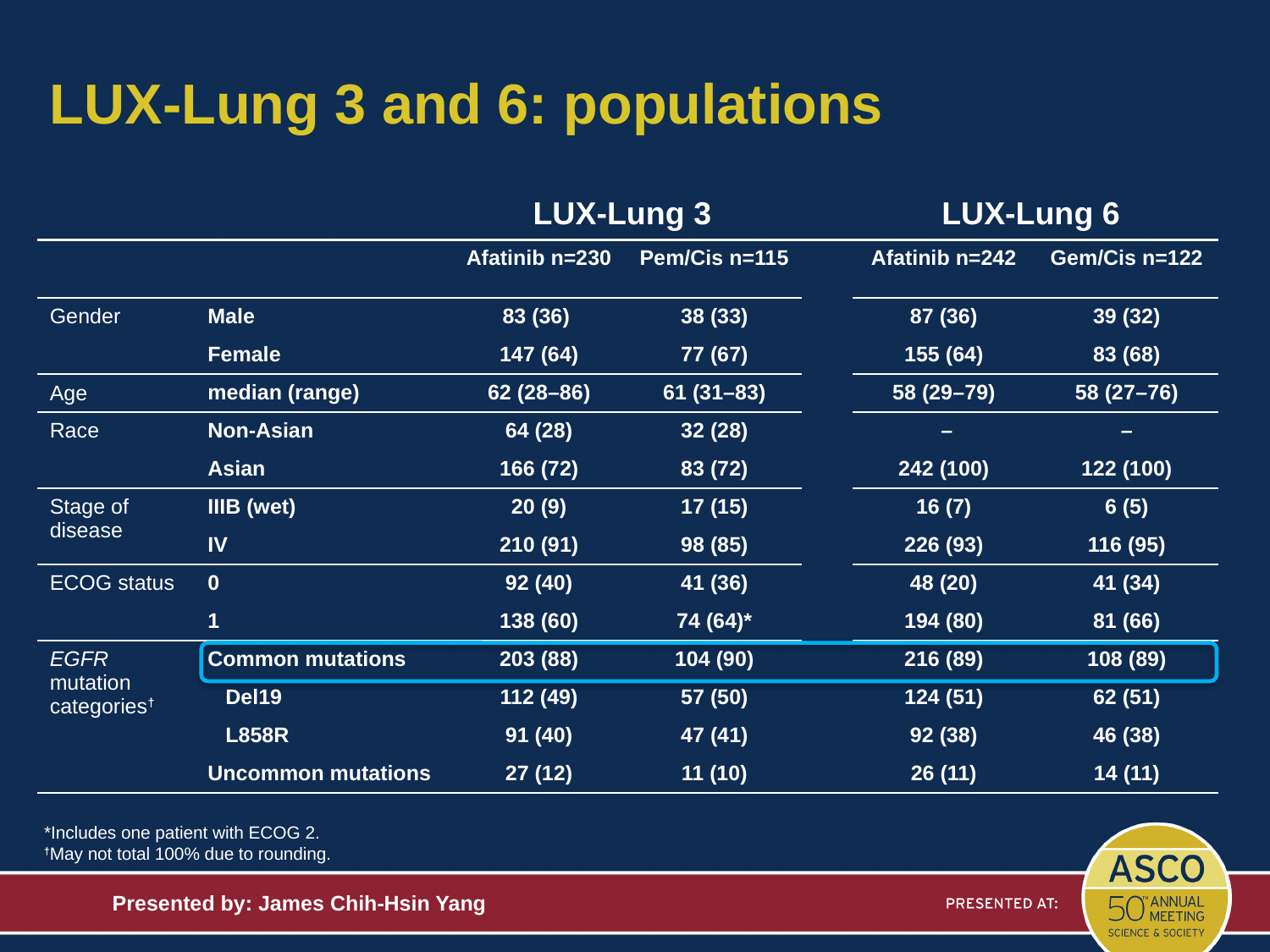

# LUX-Lung 3 and 6: populations
|  |  | LUX-Lung 3 |  |  | LUX-Lung 6 |  |
| --- | --- | --- | --- | --- | --- | --- |
|  |  | Afatinib n=230 | Pem/Cis n=115 |  | Afatinib n=242 | Gem/Cis n=122 |
| Gender | Male | 83 (36) | 38 (33) |  | 87 (36) | 39 (32) |
|  | Female | 147 (64) | 77 (67) |  | 155 (64) | 83 (68) |
| Age | median (range) | 62 (28–86) | 61 (31–83) |  | 58 (29–79) | 58 (27–76) |
| Race | Non-Asian | 64 (28) | 32 (28) |  | – | – |
|  | Asian | 166 (72) | 83 (72) |  | 242 (100) | 122 (100) |
| Stage of disease | IIIB (wet) | 20 (9) | 17 (15) |  | 16 (7) | 6 (5) |
|  | IV | 210 (91) | 98 (85) |  | 226 (93) | 116 (95) |
| ECOG status | 0 | 92 (40) | 41 (36) |  | 48 (20) | 41 (34) |
|  | 1 | 138 (60) | 74 (64)\* |  | 194 (80) | 81 (66) |
| EGFR mutation categories† | Common mutations | 203 (88) | 104 (90) |  | 216 (89) | 108 (89) |
|  | Del19 | 112 (49) | 57 (50) |  | 124 (51) | 62 (51) |
|  | L858R | 91 (40) | 47 (41) |  | 92 (38) | 46 (38) |
|  | Uncommon mutations | 27 (12) | 11 (10) |  | 26 (11) | 14 (11) |

*Includes one patient with ECOG 2.
†May not total 100% due to rounding.
Presented by: James Chih-Hsin Yang